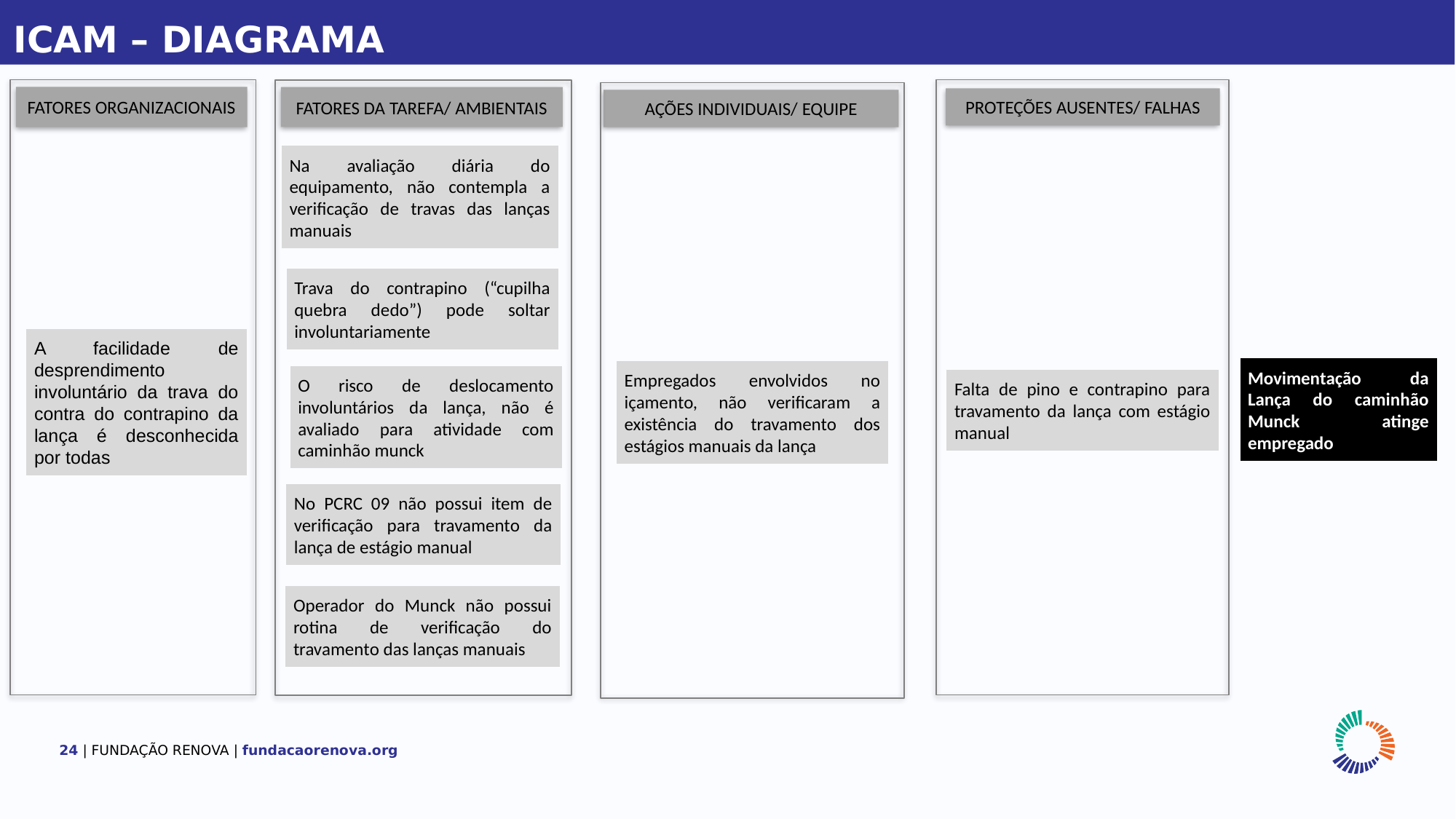

ICAM – DIAGRAMA

FATORES ORGANIZACIONAIS
FATORES DA TAREFA/ AMBIENTAIS
PROTEÇÕES AUSENTES/ FALHAS
AÇÕES INDIVIDUAIS/ EQUIPE
Na avaliação diária do equipamento, não contempla a verificação de travas das lanças manuais
Trava do contrapino (“cupilha quebra dedo”) pode soltar involuntariamente
A facilidade de desprendimento involuntário da trava do contra do contrapino da lança é desconhecida por todas
Movimentação da Lança do caminhão Munck atinge empregado
Empregados envolvidos no içamento, não verificaram a existência do travamento dos estágios manuais da lança
O risco de deslocamento involuntários da lança, não é avaliado para atividade com caminhão munck
Falta de pino e contrapino para travamento da lança com estágio manual
No PCRC 09 não possui item de verificação para travamento da lança de estágio manual
Operador do Munck não possui rotina de verificação do travamento das lanças manuais